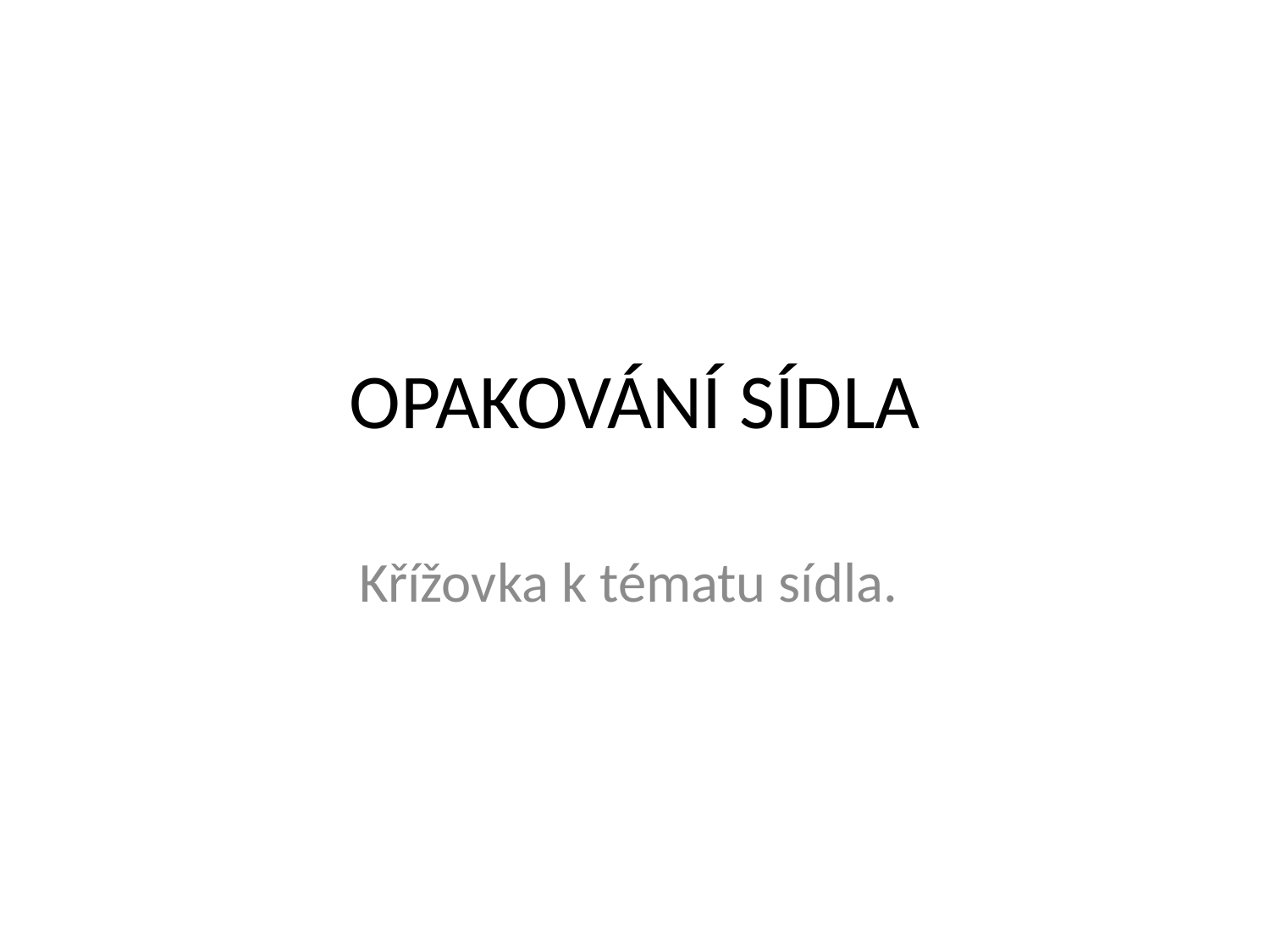

# OPAKOVÁNÍ SÍDLA
Křížovka k tématu sídla.